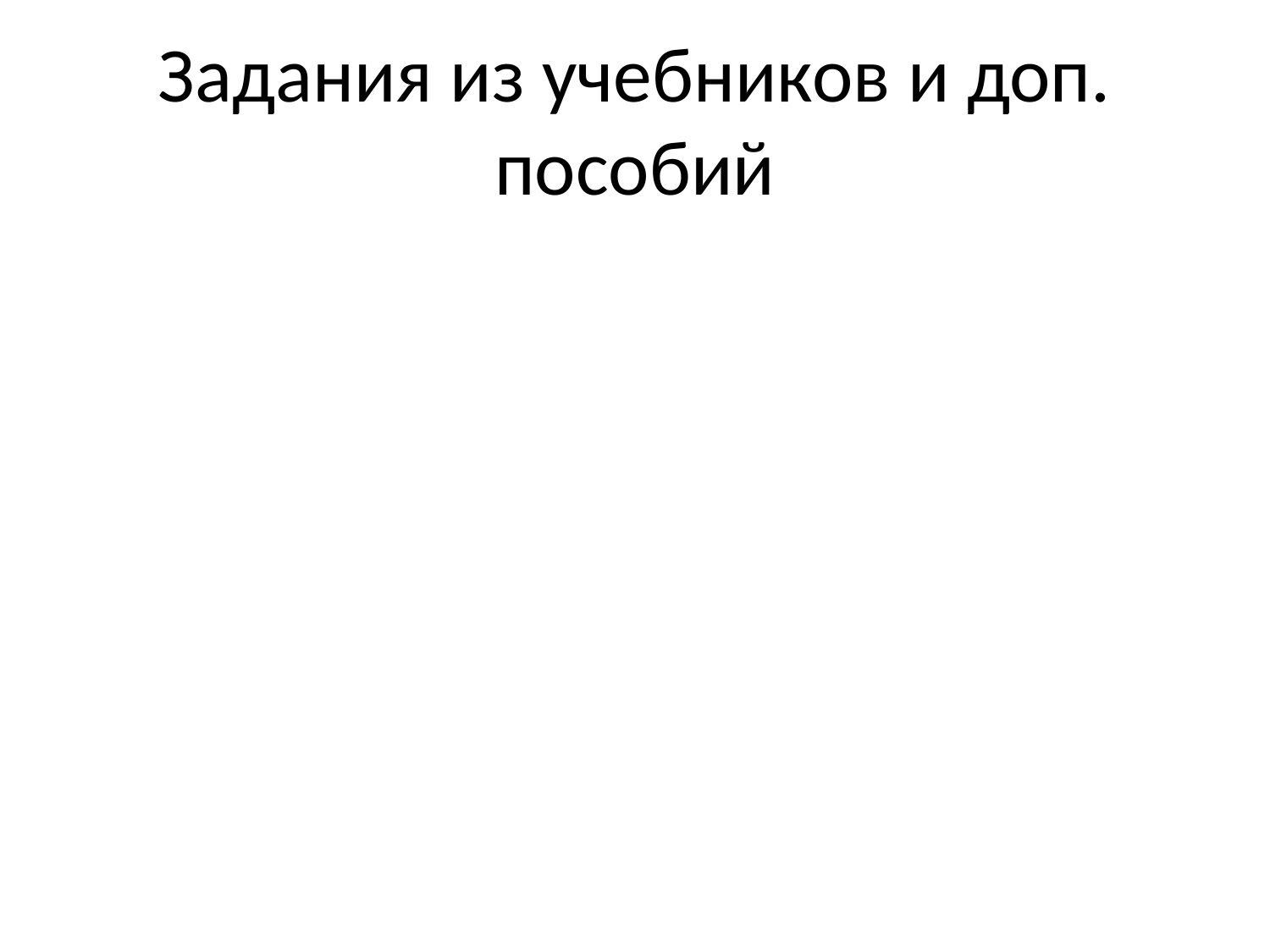

# Задания из учебников и доп. пособий